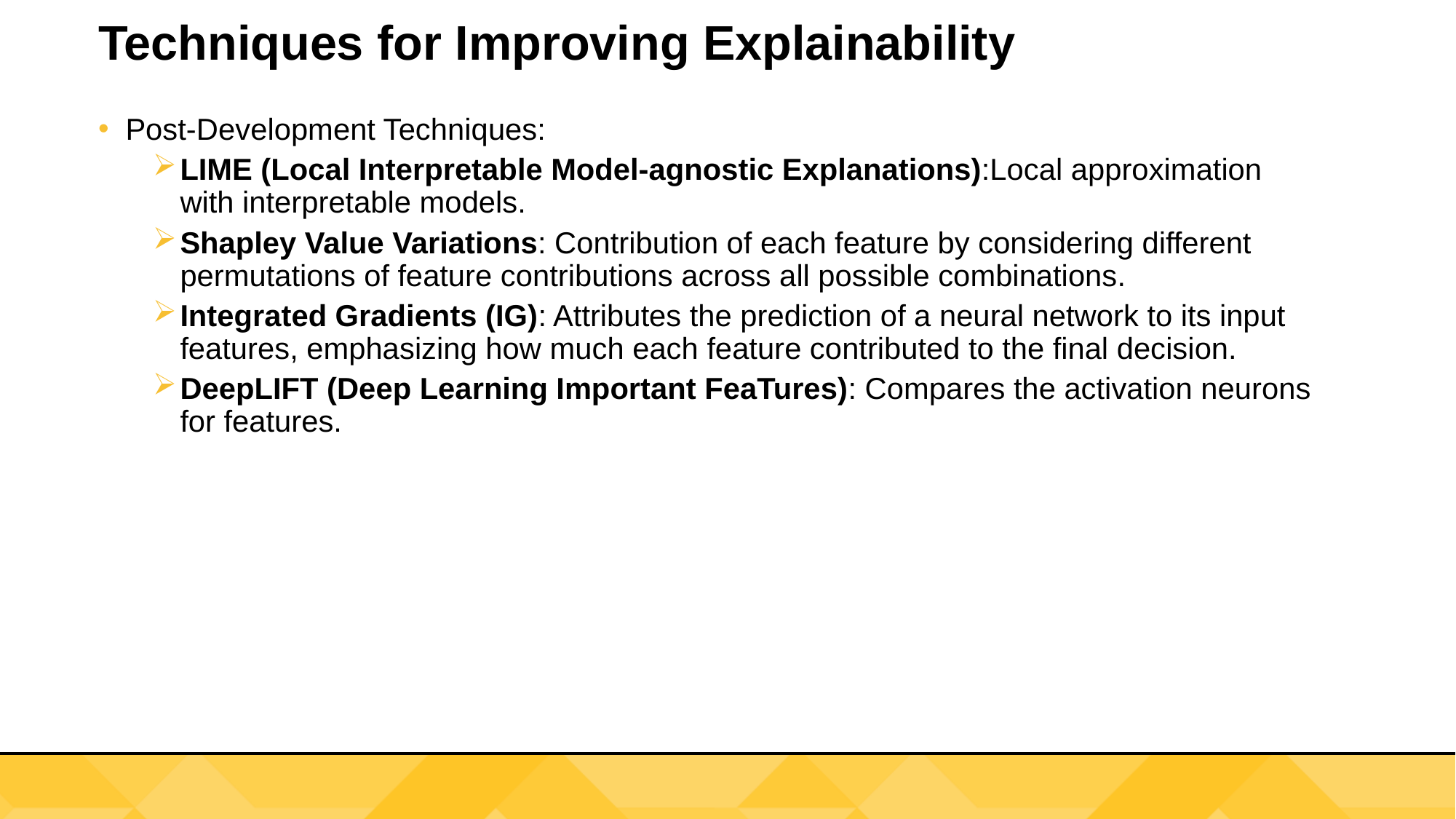

# Techniques for Improving Explainability
Post-Development Techniques:
LIME (Local Interpretable Model-agnostic Explanations):Local approximation  with interpretable models.
Shapley Value Variations: Contribution of each feature by considering different permutations of feature contributions across all possible combinations.
Integrated Gradients (IG): Attributes the prediction of a neural network to its input features, emphasizing how much each feature contributed to the final decision.
DeepLIFT (Deep Learning Important FeaTures): Compares the activation neurons for features.